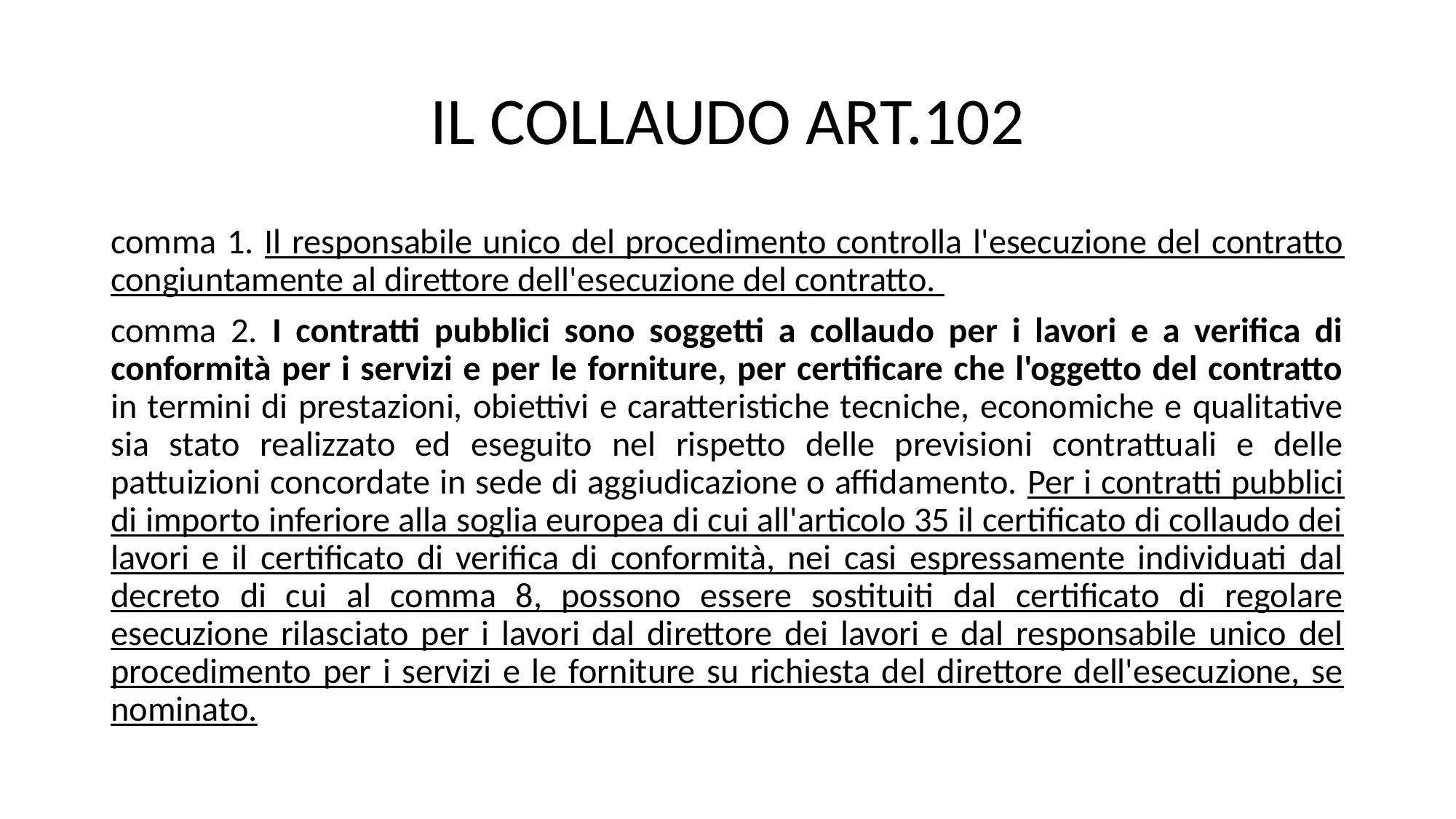

# IL COLLAUDO ART.102
comma 1. Il responsabile unico del procedimento controlla l'esecuzione del contratto congiuntamente al direttore dell'esecuzione del contratto.
comma 2. I contratti pubblici sono soggetti a collaudo per i lavori e a verifica di conformità per i servizi e per le forniture, per certificare che l'oggetto del contratto in termini di prestazioni, obiettivi e caratteristiche tecniche, economiche e qualitative sia stato realizzato ed eseguito nel rispetto delle previsioni contrattuali e delle pattuizioni concordate in sede di aggiudicazione o affidamento. Per i contratti pubblici di importo inferiore alla soglia europea di cui all'articolo 35 il certificato di collaudo dei lavori e il certificato di verifica di conformità, nei casi espressamente individuati dal decreto di cui al comma 8, possono essere sostituiti dal certificato di regolare esecuzione rilasciato per i lavori dal direttore dei lavori e dal responsabile unico del procedimento per i servizi e le forniture su richiesta del direttore dell'esecuzione, se nominato.